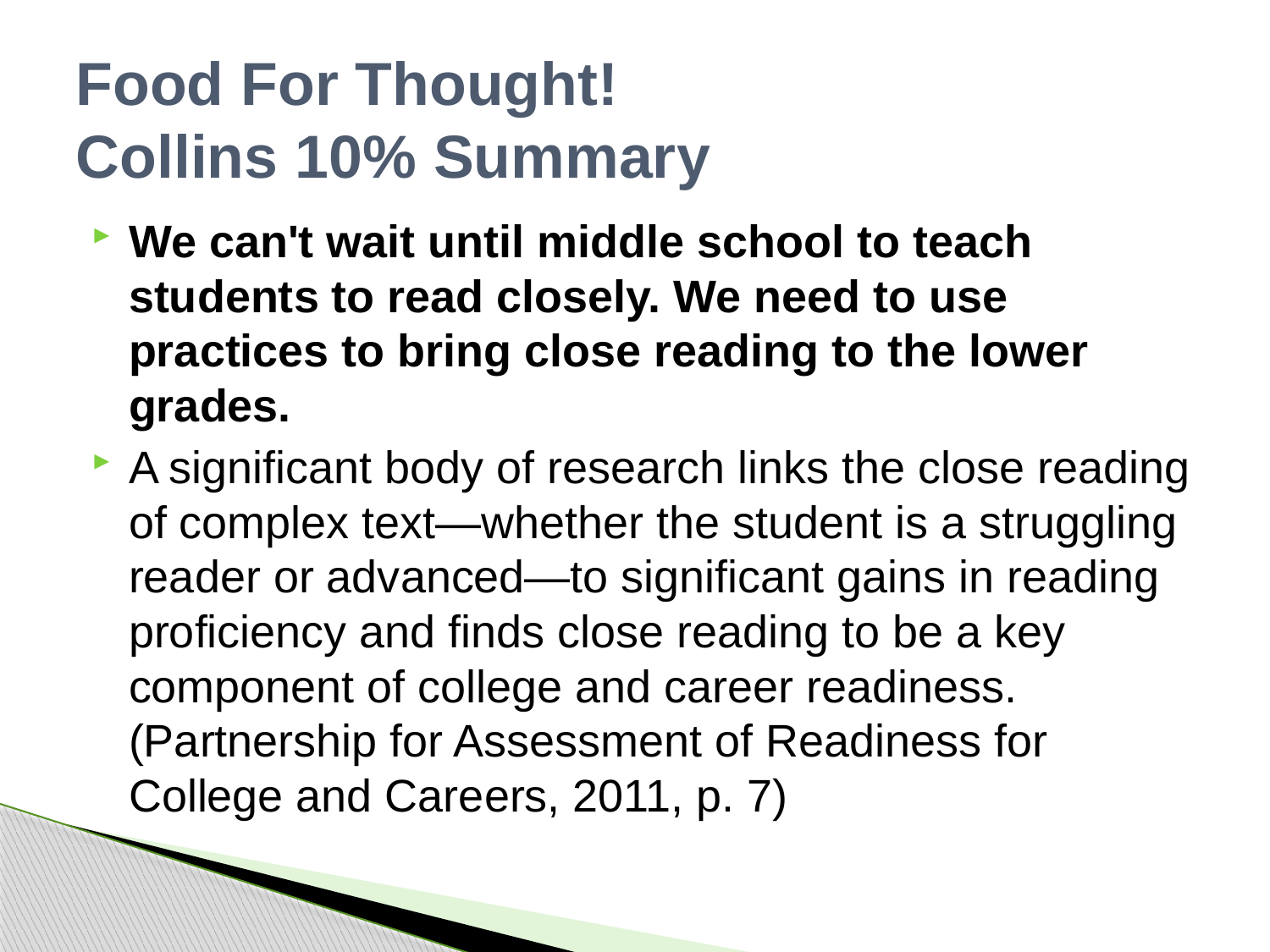

# Food For Thought! Collins 10% Summary
We can't wait until middle school to teach students to read closely. We need to use practices to bring close reading to the lower grades.
A significant body of research links the close reading of complex text—whether the student is a struggling reader or advanced—to significant gains in reading proficiency and finds close reading to be a key component of college and career readiness. (Partnership for Assessment of Readiness for College and Careers, 2011, p. 7)